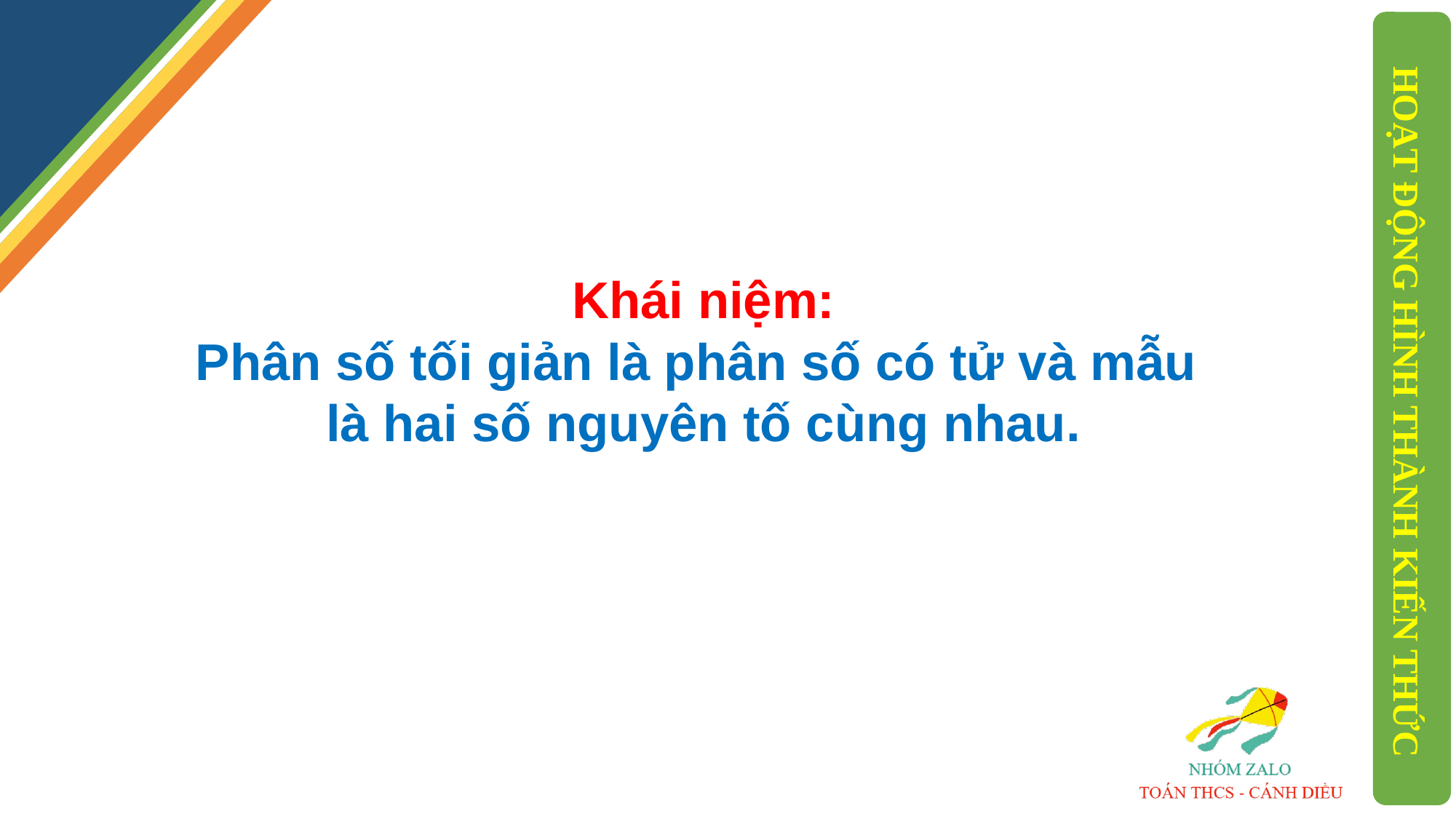

Khái niệm:
Phân số tối giản là phân số có tử và mẫu
là hai số nguyên tố cùng nhau.

HOẠT ĐỘNG HÌNH THÀNH KIẾN THỨC